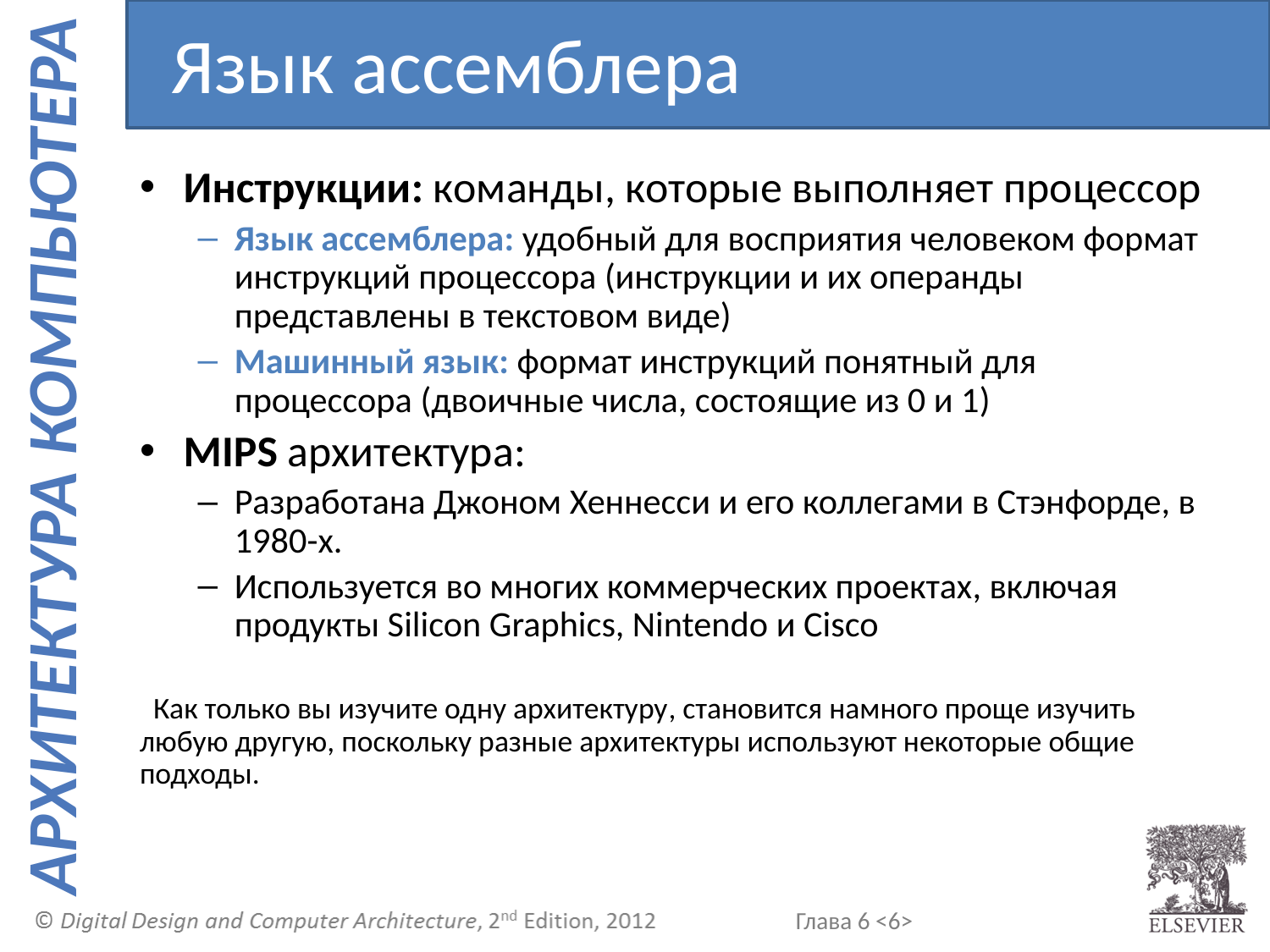

Язык ассемблера
Инструкции: команды, которые выполняет процессор
Язык ассемблера: удобный для восприятия человеком формат инструкций процессора (инструкции и их операнды представлены в текстовом виде)
Машинный язык: формат инструкций понятный для процессора (двоичные числа, состоящие из 0 и 1)
MIPS архитектура:
Разработана Джоном Хеннесси и его коллегами в Стэнфорде, в 1980-х.
Используется во многих коммерческих проектах, включая продукты Silicon Graphics, Nintendo и Cisco

  Как только вы изучите одну архитектуру, становится намного проще изучить любую другую, поскольку разные архитектуры используют некоторые общие подходы.